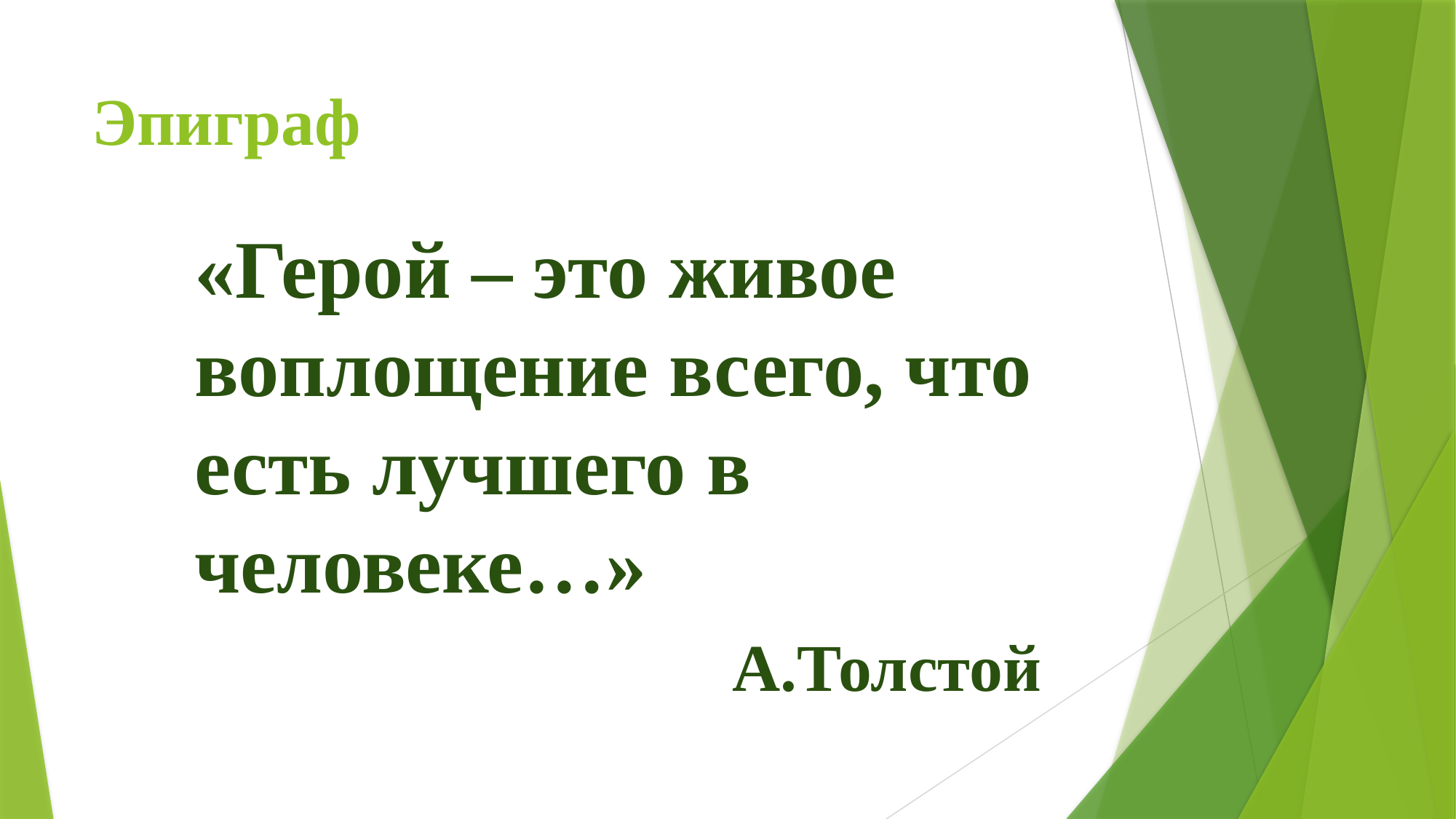

# Эпиграф
«Герой – это живое воплощение всего, что есть лучшего в человеке…»
А.Толстой